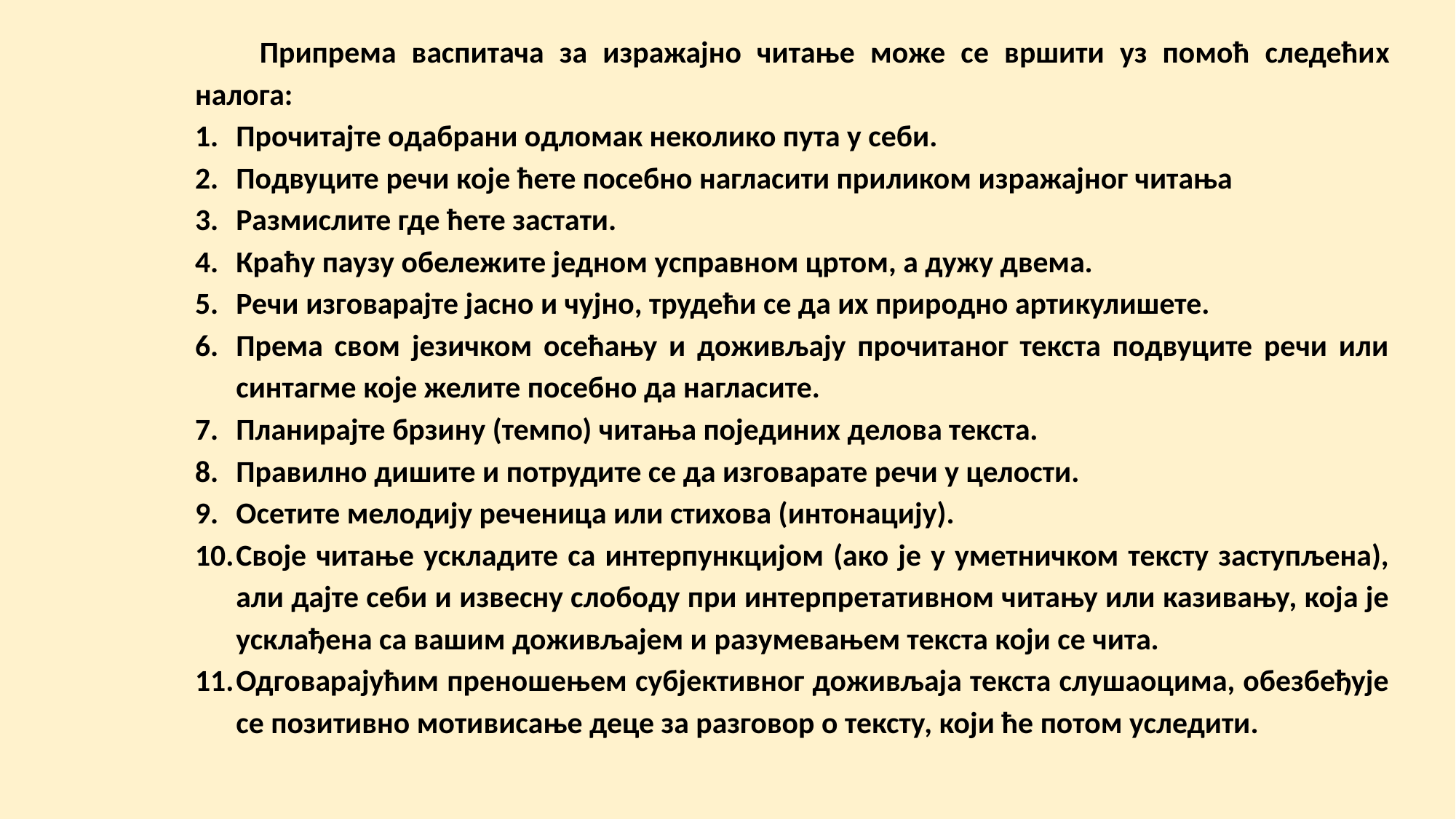

Припрема васпитача за изражајно читање може се вршити уз помоћ следећих налога:
Прочитајте одабрани одломак неколико пута у себи.
Подвуците речи које ћете посебно нагласити приликом изражајног читања
Размислите где ћете застати.
Краћу паузу обележите једном усправном цртом, а дужу двема.
Речи изговарајте јасно и чујно, трудећи се да их природно артикулишете.
Према свом језичком осећању и доживљају прочитаног текста подвуците речи или синтагме које желите посебно да нагласите.
Планирајте брзину (темпо) читања појединих делова текста.
Правилно дишите и потрудите се да изговарате речи у целости.
Осетите мелодију реченица или стихова (интонацију).
Своје читање ускладите са интерпункцијом (ако је у уметничком тексту заступљена), али дајте себи и извесну слободу при интерпретативном читању или казивању, која је усклађена са вашим доживљајем и разумевањем текста који се чита.
Одговарајућим преношењем субјективног доживљаја текста слушаоцима, обезбеђује се позитивно мотивисање деце за разговор о тексту, који ће потом уследити.